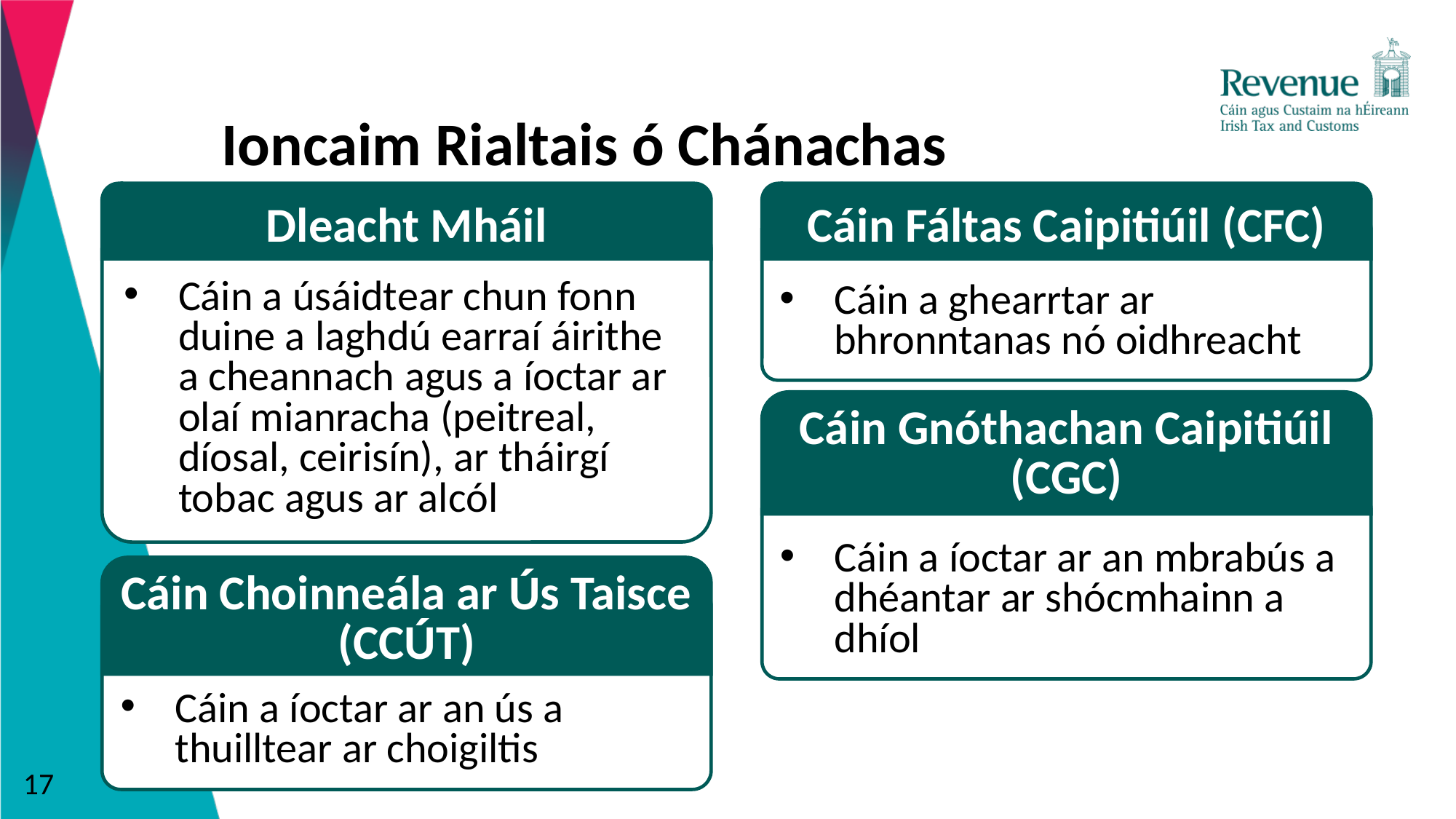

# Ioncaim Rialtais ó Chánachas 2
Ioncaim Rialtais ó Chánachas
Dleacht Mháil
Cáin a úsáidtear chun fonn duine a laghdú earraí áirithe a cheannach agus a íoctar ar olaí mianracha (peitreal, díosal, ceirisín), ar tháirgí tobac agus ar alcól
Cáin Fáltas Caipitiúil (CFC)
Cáin a ghearrtar ar bhronntanas nó oidhreacht
Cáin Gnóthachan Caipitiúil (CGC)
Cáin a íoctar ar an mbrabús a dhéantar ar shócmhainn a dhíol
Cáin Choinneála ar Ús Taisce (CCÚT)
Cáin a íoctar ar an ús a thuilltear ar choigiltis
17